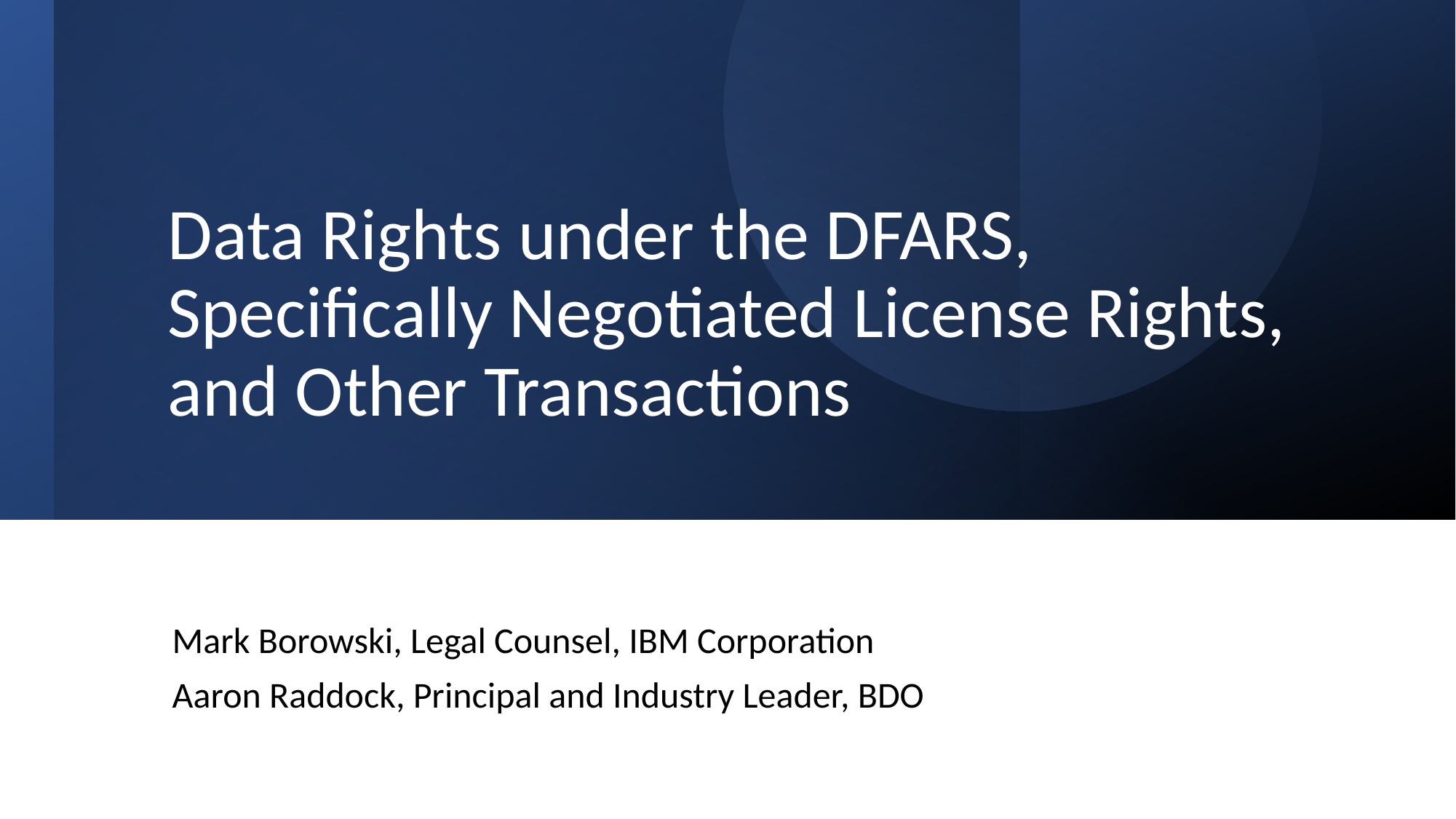

# Data Rights under the DFARS, Specifically Negotiated License Rights, and Other Transactions
Mark Borowski, Legal Counsel, IBM Corporation
Aaron Raddock, Principal and Industry Leader, BDO